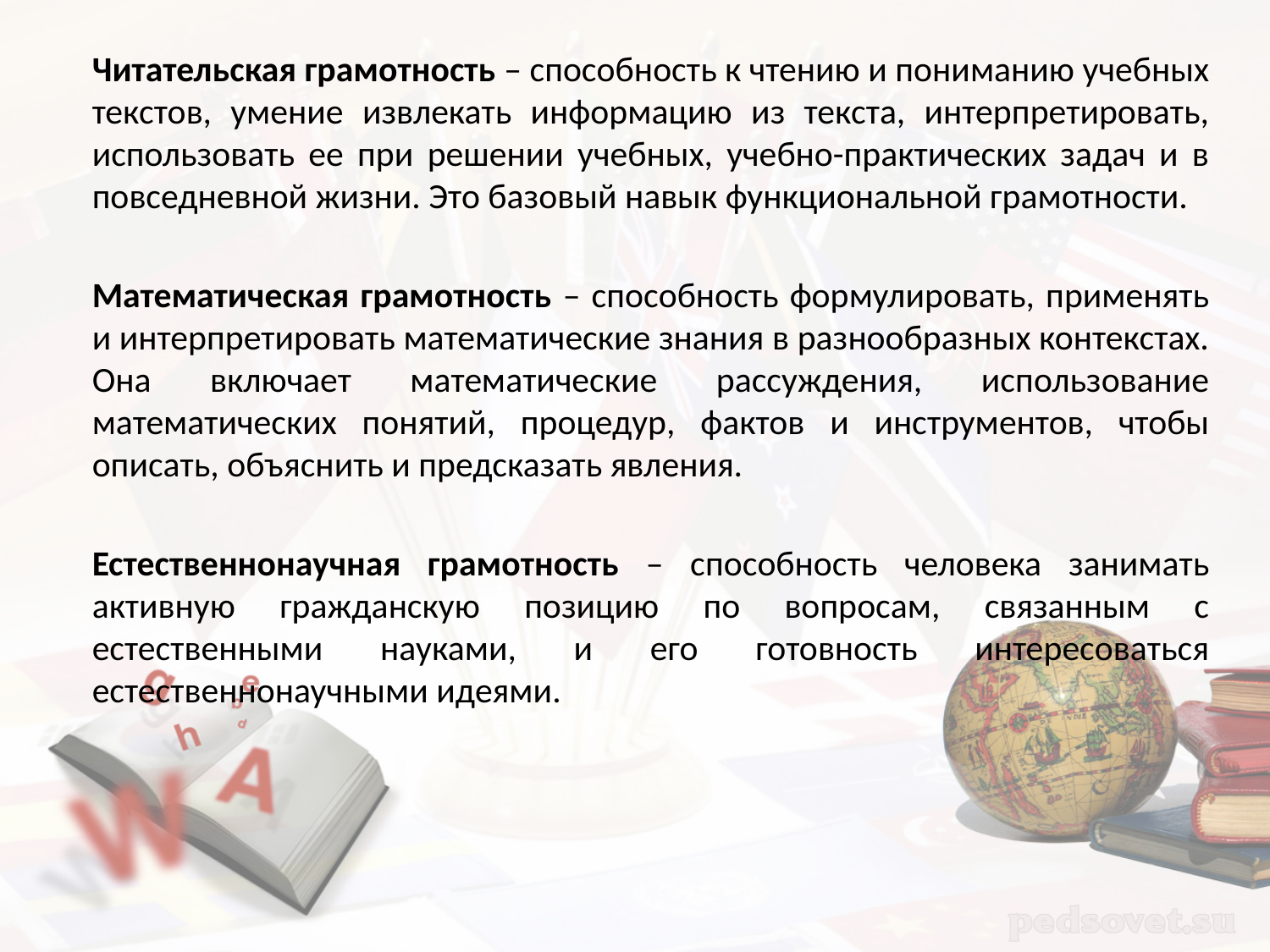

Читательская грамотность – способность к чтению и пониманию учебных текстов, умение извлекать информацию из текста, интерпретировать, использовать ее при решении учебных, учебно-практических задач и в повседневной жизни. Это базовый навык функциональной грамотности.

Математическая грамотность – способность формулировать, применять и интерпретировать математические знания в разнообразных контекстах. Она включает математические рассуждения, использование математических понятий, процедур, фактов и инструментов, чтобы описать, объяснить и предсказать явления.

Естественнонаучная грамотность – способность человека занимать активную гражданскую позицию по вопросам, связанным с естественными науками, и его готовность интересоваться естественнонаучными идеями.